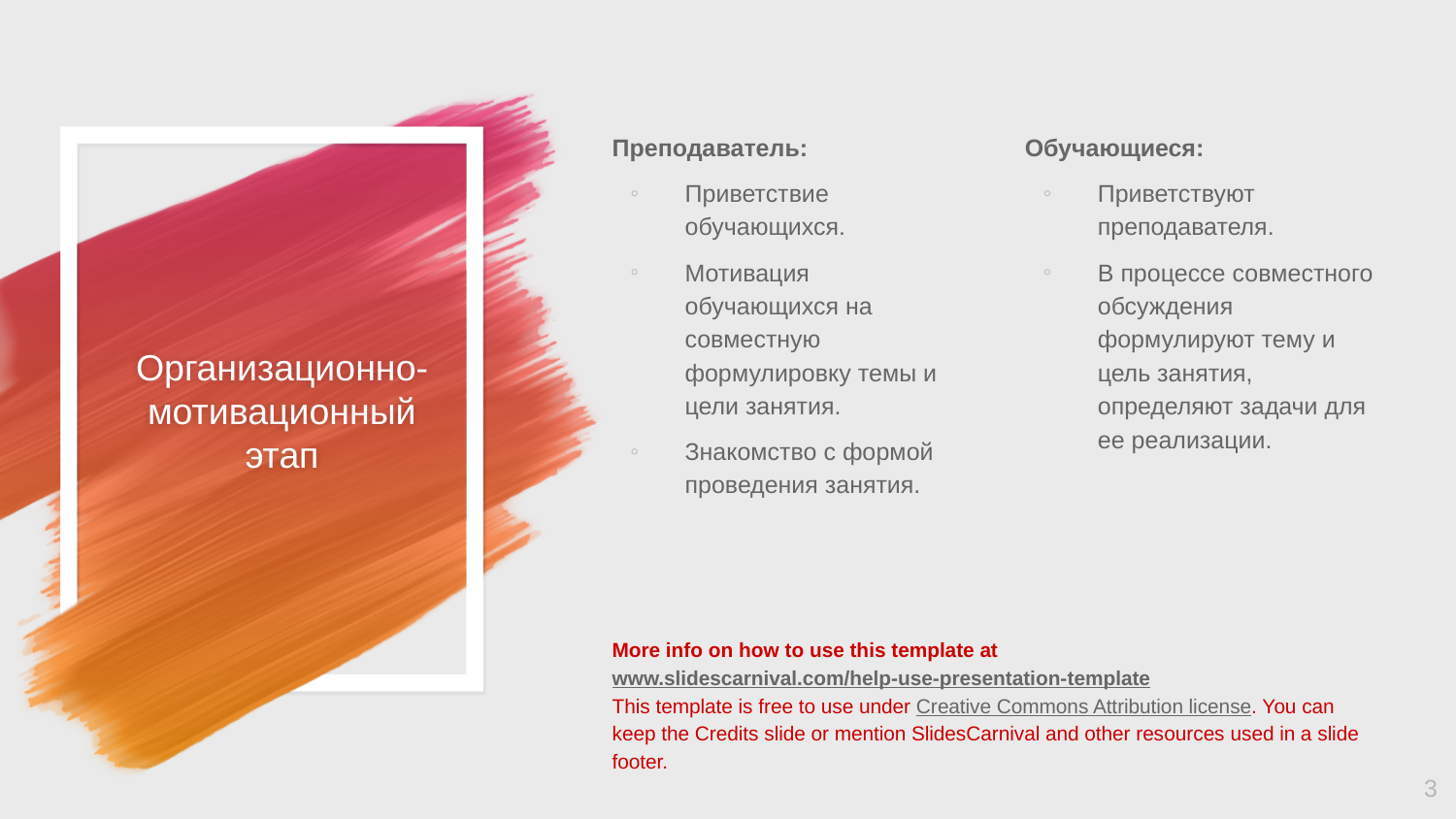

Преподаватель:
Приветствие обучающихся.
Мотивация обучающихся на совместную формулировку темы и цели занятия.
Знакомство с формой проведения занятия.
Обучающиеся:
Приветствуют преподавателя.
В процессе совместного обсуждения формулируют тему и цель занятия, определяют задачи для ее реализации.
# Организационно-мотивационный этап
More info on how to use this template at www.slidescarnival.com/help-use-presentation-template
This template is free to use under Creative Commons Attribution license. You can keep the Credits slide or mention SlidesCarnival and other resources used in a slide footer.

3